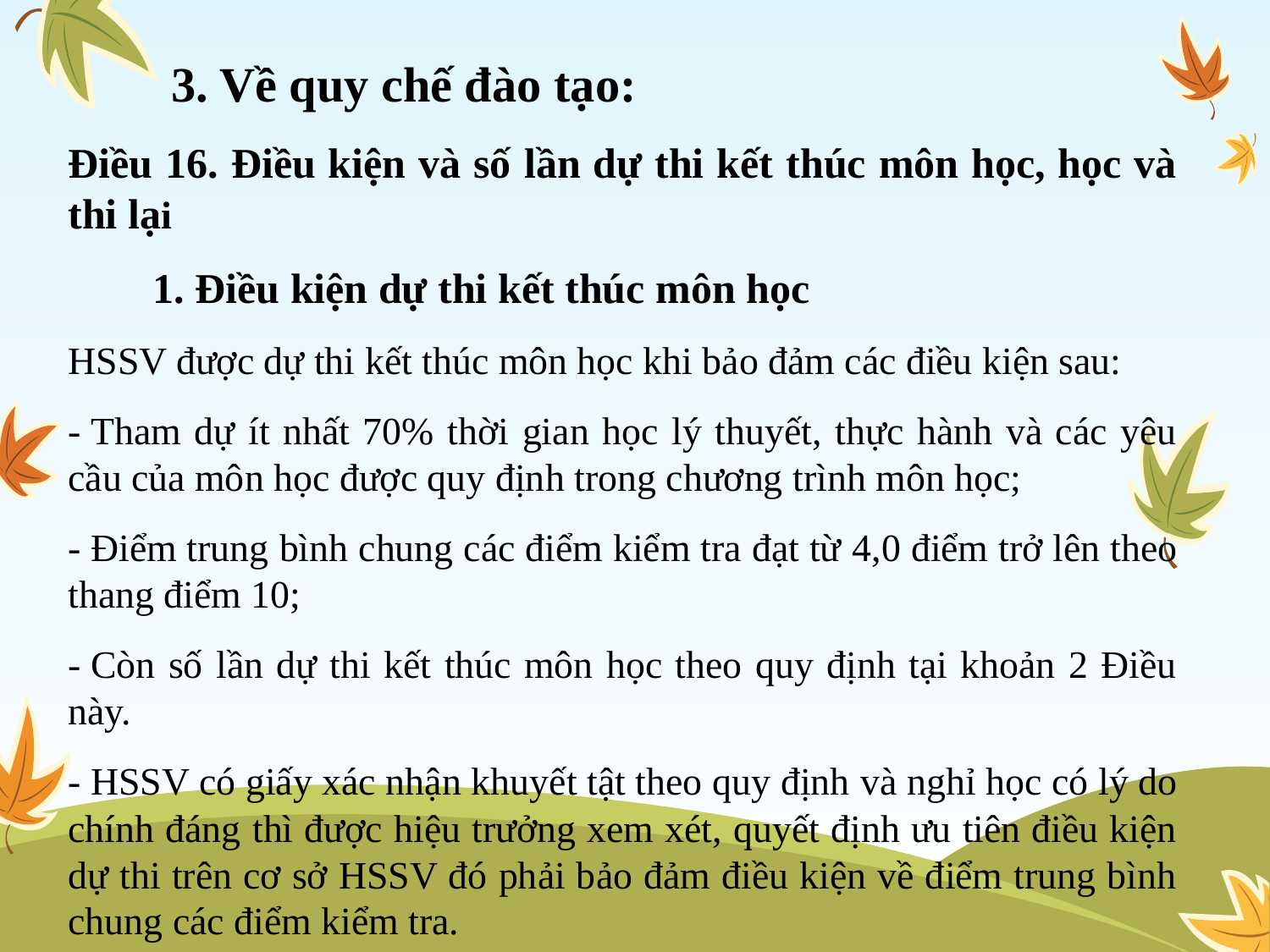

# 3. Về quy chế đào tạo:
Điều 16. Điều kiện và số lần dự thi kết thúc môn học, học và thi lại
        1. Điều kiện dự thi kết thúc môn học
HSSV được dự thi kết thúc môn học khi bảo đảm các điều kiện sau:
- Tham dự ít nhất 70% thời gian học lý thuyết, thực hành và các yêu cầu của môn học được quy định trong chương trình môn học;
- Điểm trung bình chung các điểm kiểm tra đạt từ 4,0 điểm trở lên theo thang điểm 10;
- Còn số lần dự thi kết thúc môn học theo quy định tại khoản 2 Điều này.
- HSSV có giấy xác nhận khuyết tật theo quy định và nghỉ học có lý do chính đáng thì được hiệu trưởng xem xét, quyết định ưu tiên điều kiện dự thi trên cơ sở HSSV đó phải bảo đảm điều kiện về điểm trung bình chung các điểm kiểm tra.